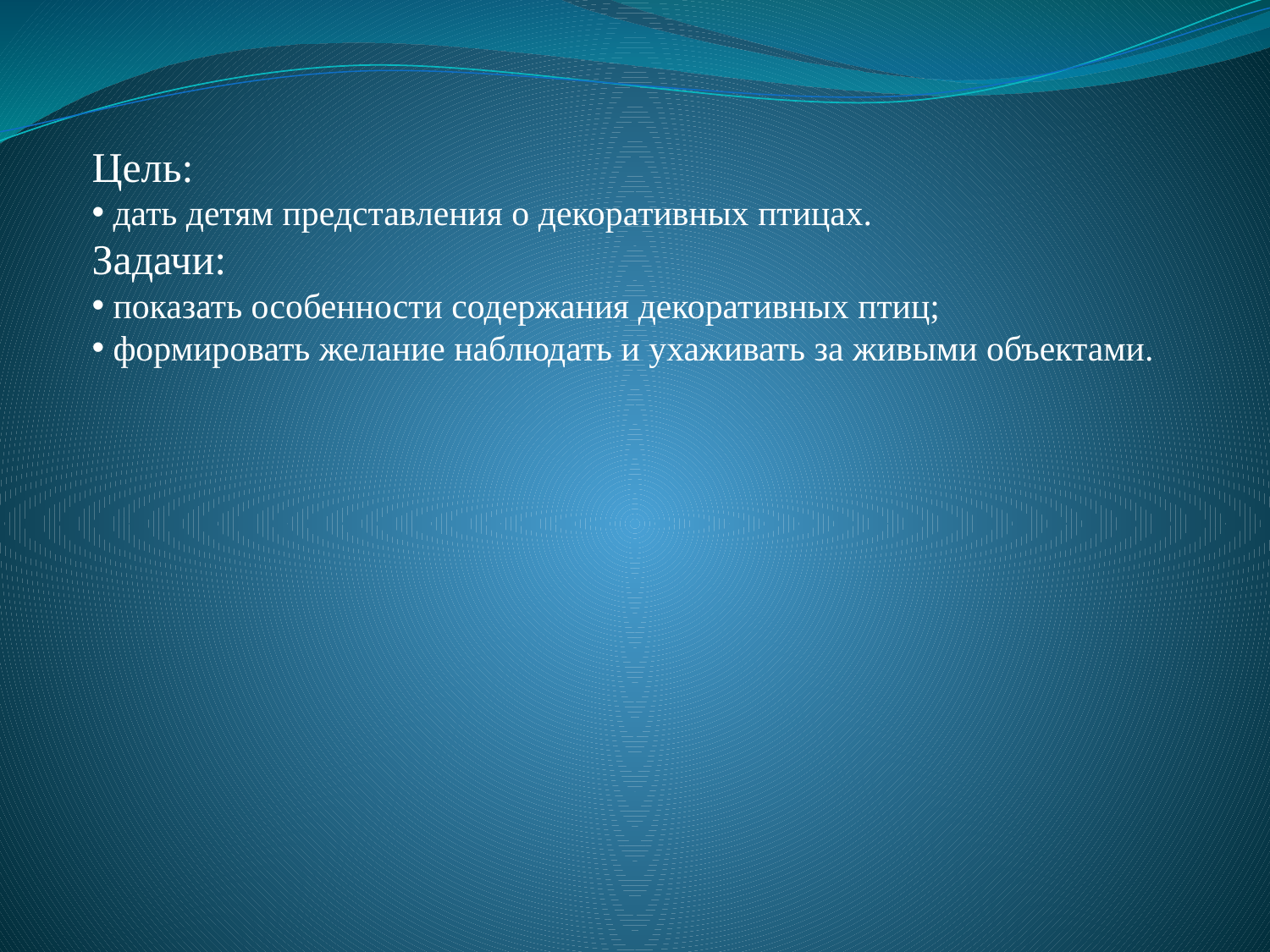

Цель:
 дать детям представления о декоративных птицах.
Задачи:
 показать особенности содержания декоративных птиц;
 формировать желание наблюдать и ухаживать за живыми объектами.